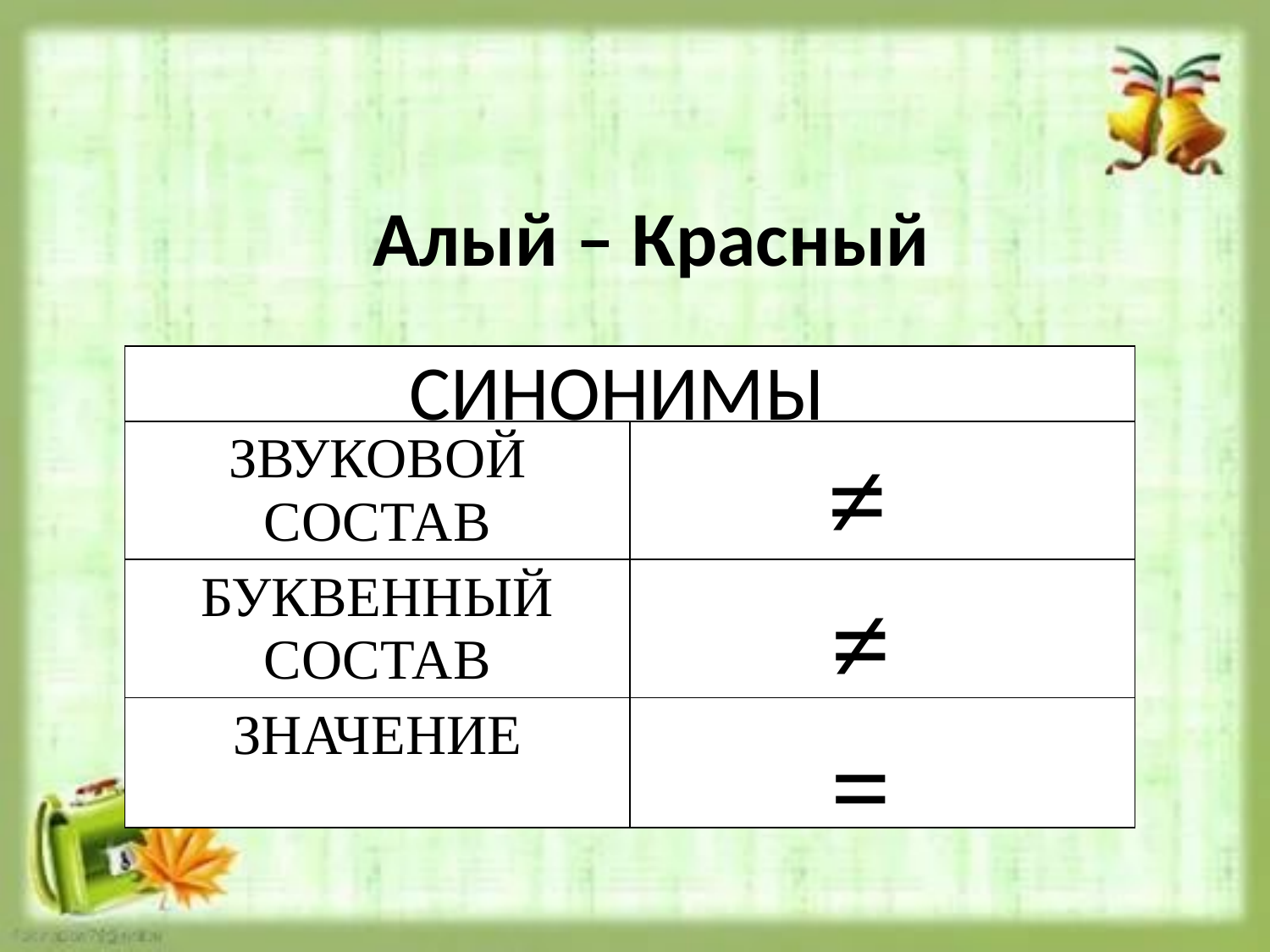

Алый – Красный
СИНОНИМЫ
|  |  |
| --- | --- |
| ЗВУКОВОЙ СОСТАВ |  |
| БУКВЕННЫЙ СОСТАВ |  |
| ЗНАЧЕНИЕ |  |
≠
≠
=